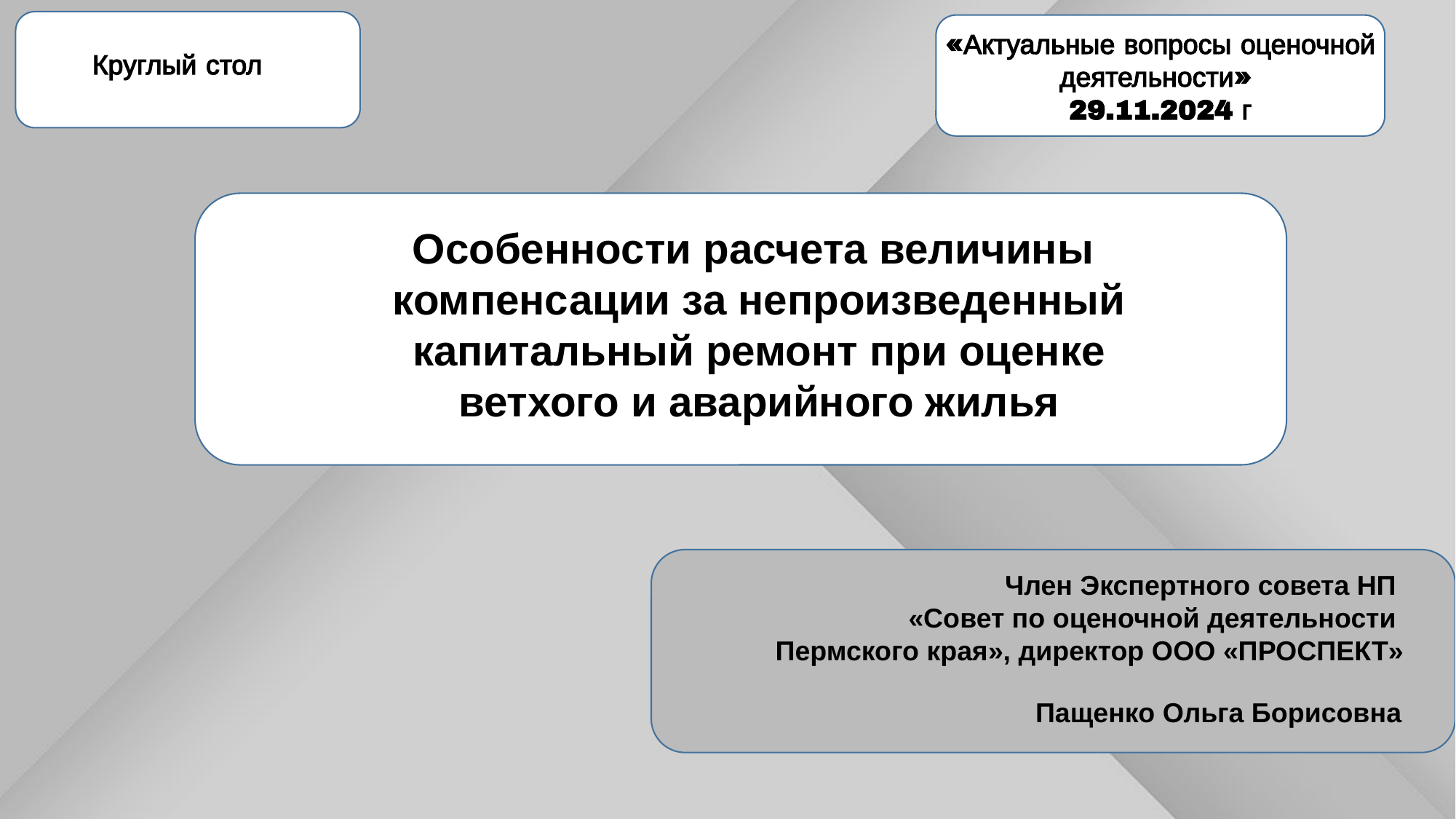

«Актуальные вопросы оценочной деятельности»
29.11.2024 г

Круглый стол

#

Особенности расчета величины
компенсации за непроизведенный
капитальный ремонт при оценке
ветхого и аварийного жилья

Член Экспертного совета НП
«Совет по оценочной деятельности
Пермского края», директор ООО «ПРОСПЕКТ»
Пащенко Ольга Борисовна